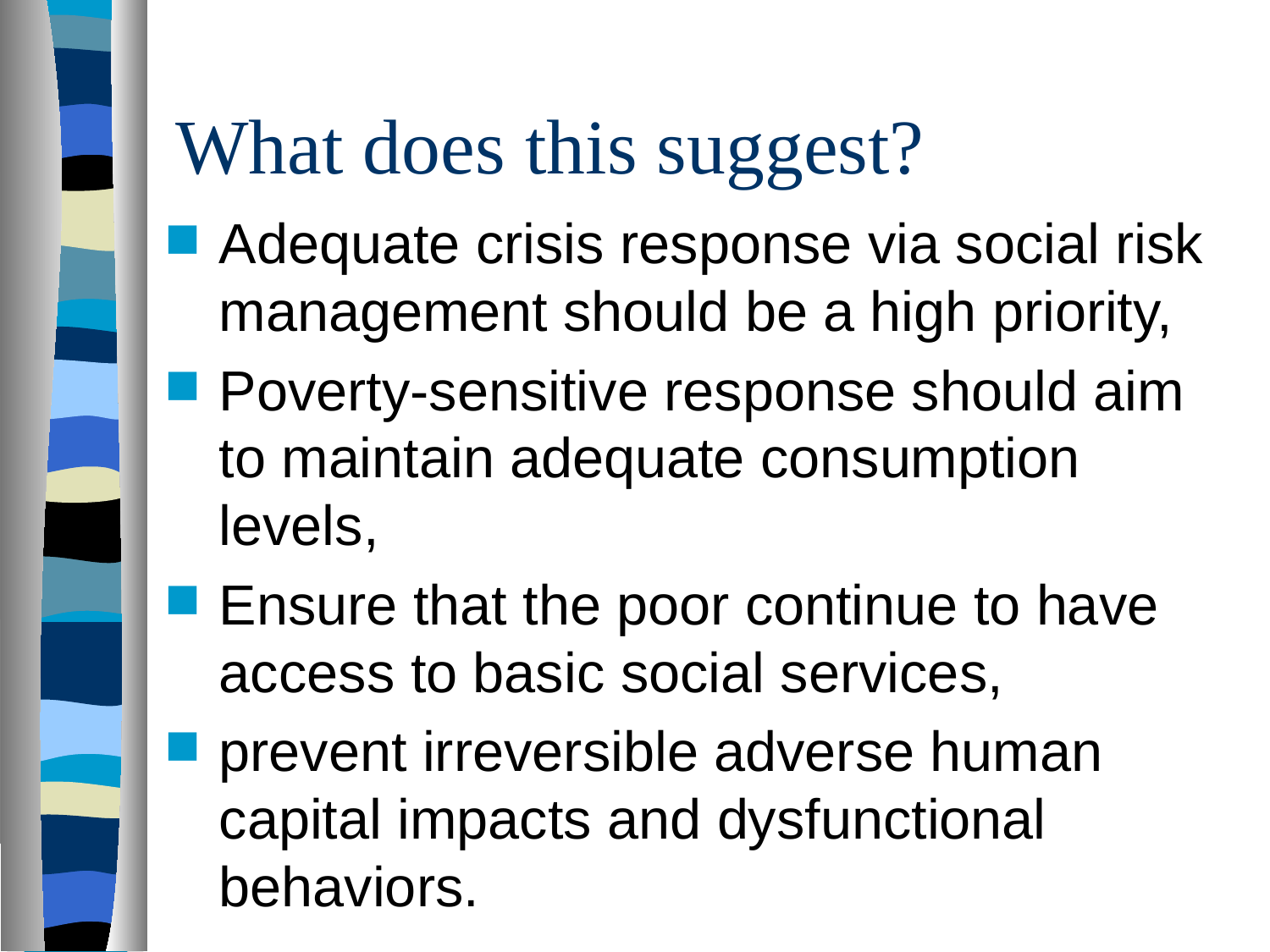

# What does this suggest?
Adequate crisis response via social risk management should be a high priority,
Poverty-sensitive response should aim to maintain adequate consumption levels,
Ensure that the poor continue to have access to basic social services,
prevent irreversible adverse human capital impacts and dysfunctional behaviors.